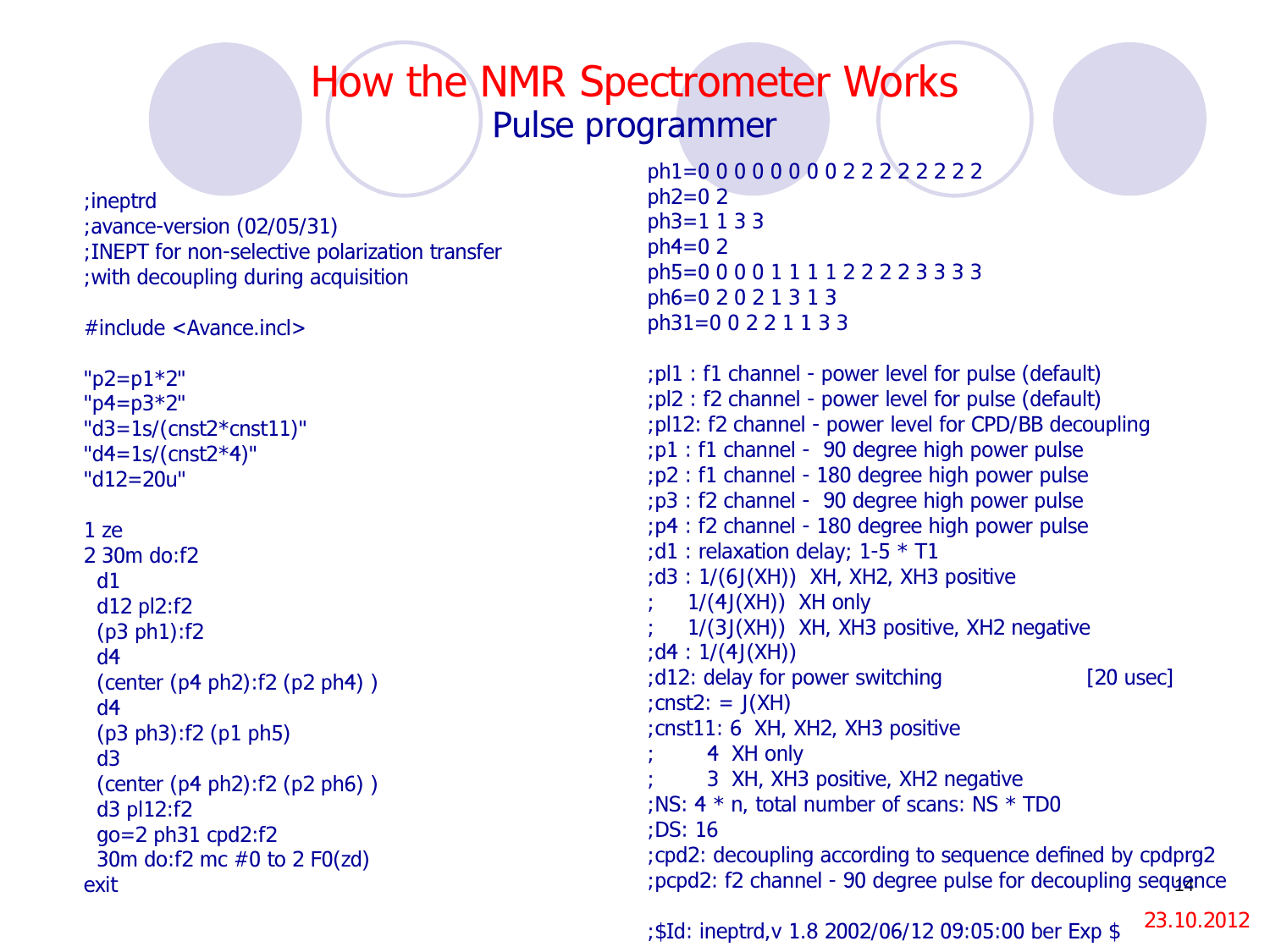

How the NMR Spectrometer Works
Pulse programmer
ph1=0 0 0 0 0 0 0 0 2 2 2 2 2 2 2 2
ph2=0 2
ph3=1 1 3 3
ph4=0 2
ph5=0 0 0 0 1 1 1 1 2 2 2 2 3 3 3 3
ph6=0 2 0 2 1 3 1 3
ph31=0 0 2 2 1 1 3 3

;pl1 : f1 channel - power level for pulse (default)
;pl2 : f2 channel - power level for pulse (default)
;pl12: f2 channel - power level for CPD/BB decoupling
;p1 : f1 channel -  90 degree high power pulse
;p2 : f1 channel - 180 degree high power pulse
;p3 : f2 channel -  90 degree high power pulse
;p4 : f2 channel - 180 degree high power pulse
;d1 : relaxation delay; 1-5 * T1
;d3 : 1/(6J(XH))  XH, XH2, XH3 positive
;     1/(4J(XH))  XH only
;     1/(3J(XH))  XH, XH3 positive, XH2 negative
;d4 : 1/(4J(XH))
;d12: delay for power switching                      [20 usec]
;cnst2: = J(XH)
;cnst11: 6  XH, XH2, XH3 positive
;        4  XH only
;        3  XH, XH3 positive, XH2 negative
;NS: 4 * n, total number of scans: NS * TD0
;DS: 16
;cpd2: decoupling according to sequence defined by cpdprg2
;pcpd2: f2 channel - 90 degree pulse for decoupling sequence

;$Id: ineptrd,v 1.8 2002/06/12 09:05:00 ber Exp $

;ineptrd
;avance-version (02/05/31)
;INEPT for non-selective polarization transfer
;with decoupling during acquisition

#include <Avance.incl>

"p2=p1*2"
"p4=p3*2"
"d3=1s/(cnst2*cnst11)"
"d4=1s/(cnst2*4)"
"d12=20u"

1 ze
2 30m do:f2
  d1
  d12 pl2:f2
  (p3 ph1):f2
  d4
  (center (p4 ph2):f2 (p2 ph4) )
  d4
  (p3 ph3):f2 (p1 ph5)
  d3
  (center (p4 ph2):f2 (p2 ph6) )
  d3 pl12:f2
  go=2 ph31 cpd2:f2
  30m do:f2 mc #0 to 2 F0(zd)
exit
14
23.10.2012